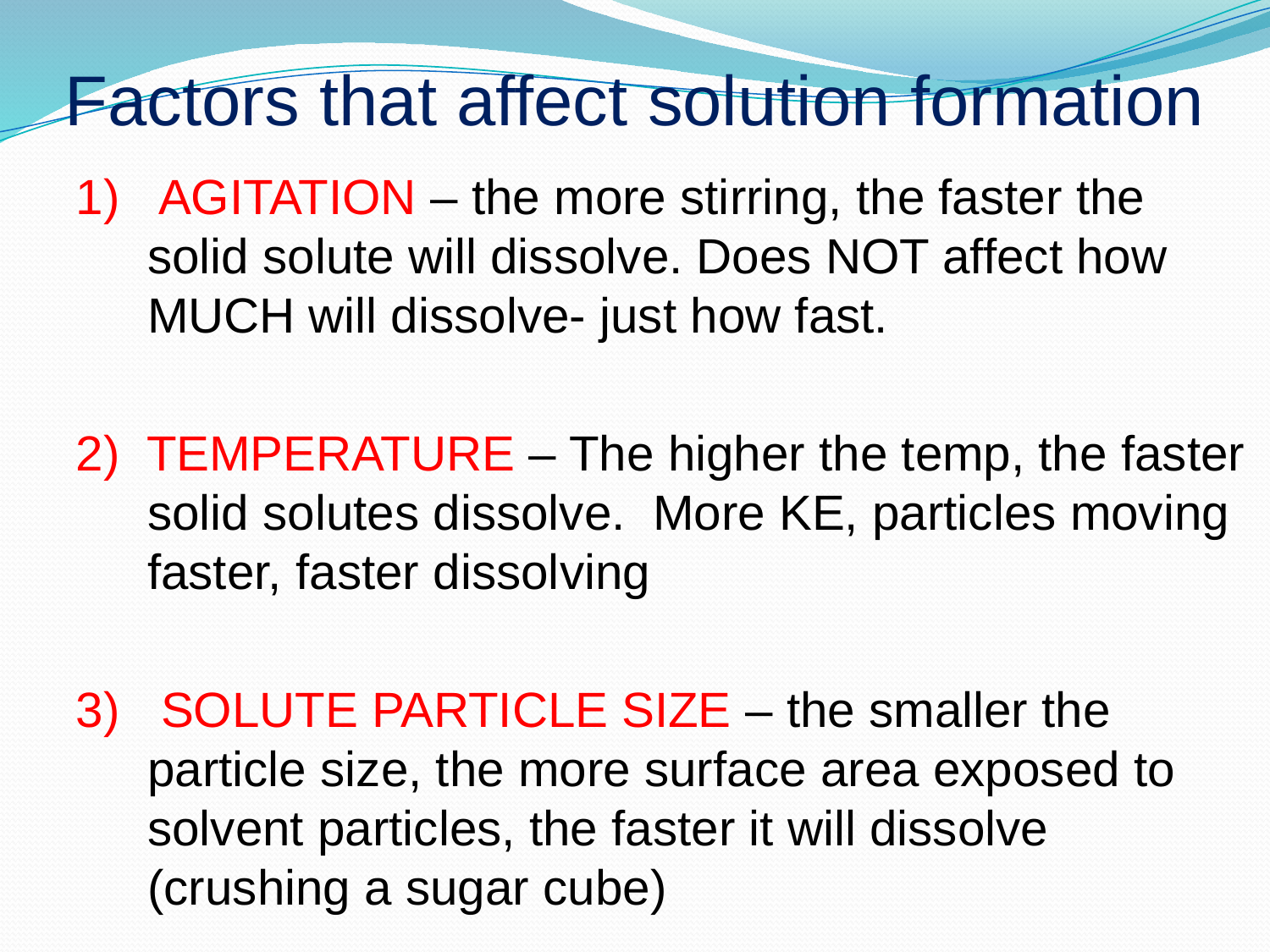

# Factors that affect solution formation
1)   AGITATION – the more stirring, the faster the solid solute will dissolve. Does NOT affect how MUCH will dissolve- just how fast.

2)  TEMPERATURE – The higher the temp, the faster solid solutes dissolve.  More KE, particles moving faster, faster dissolving

3)   SOLUTE PARTICLE SIZE – the smaller the particle size, the more surface area exposed to solvent particles, the faster it will dissolve (crushing a sugar cube)